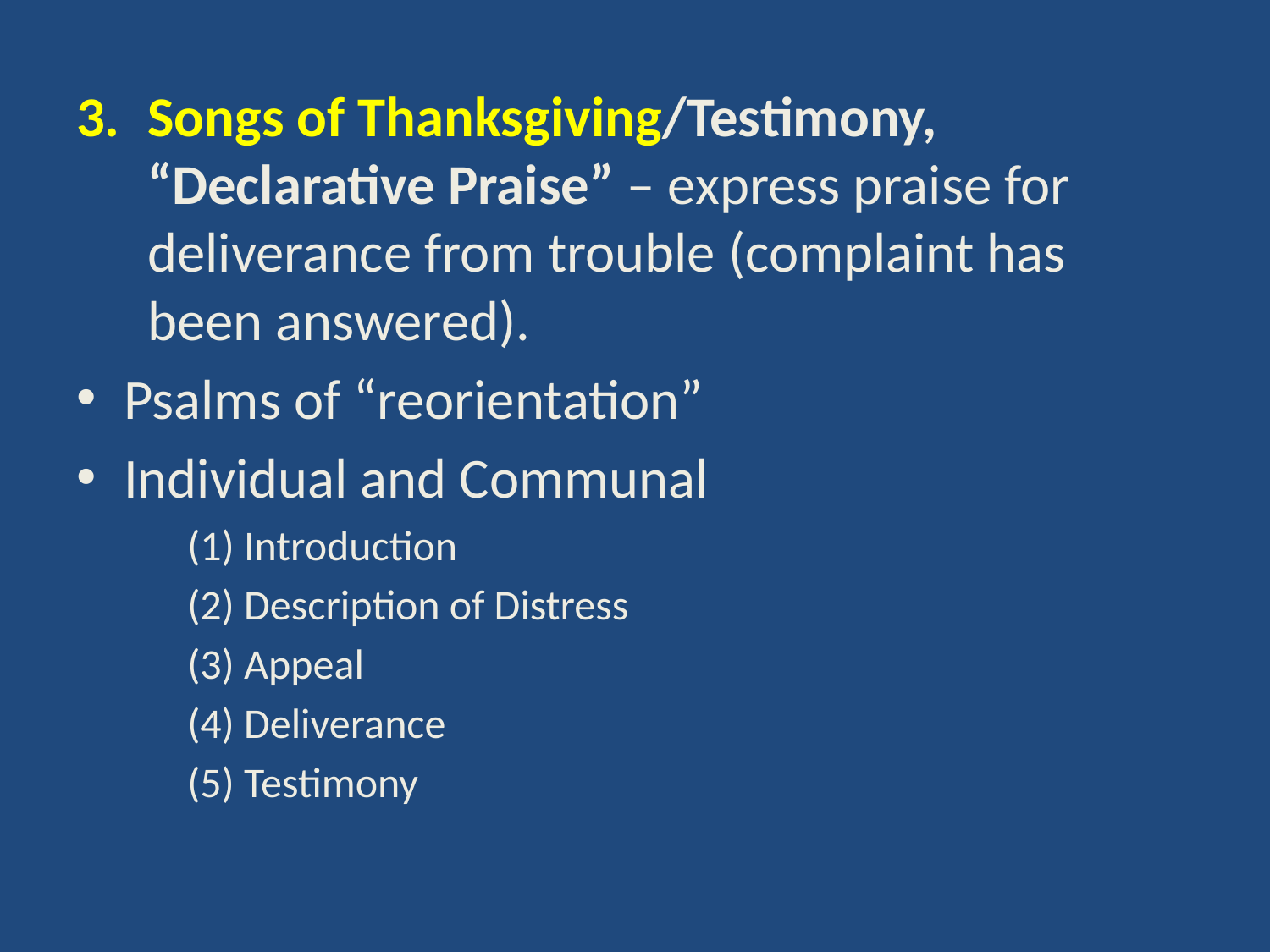

Songs of Thanksgiving/Testimony, “Declarative Praise” – express praise for deliverance from trouble (complaint has been answered).
Psalms of “reorientation”
Individual and Communal
(1) Introduction
(2) Description of Distress
(3) Appeal
(4) Deliverance
(5) Testimony